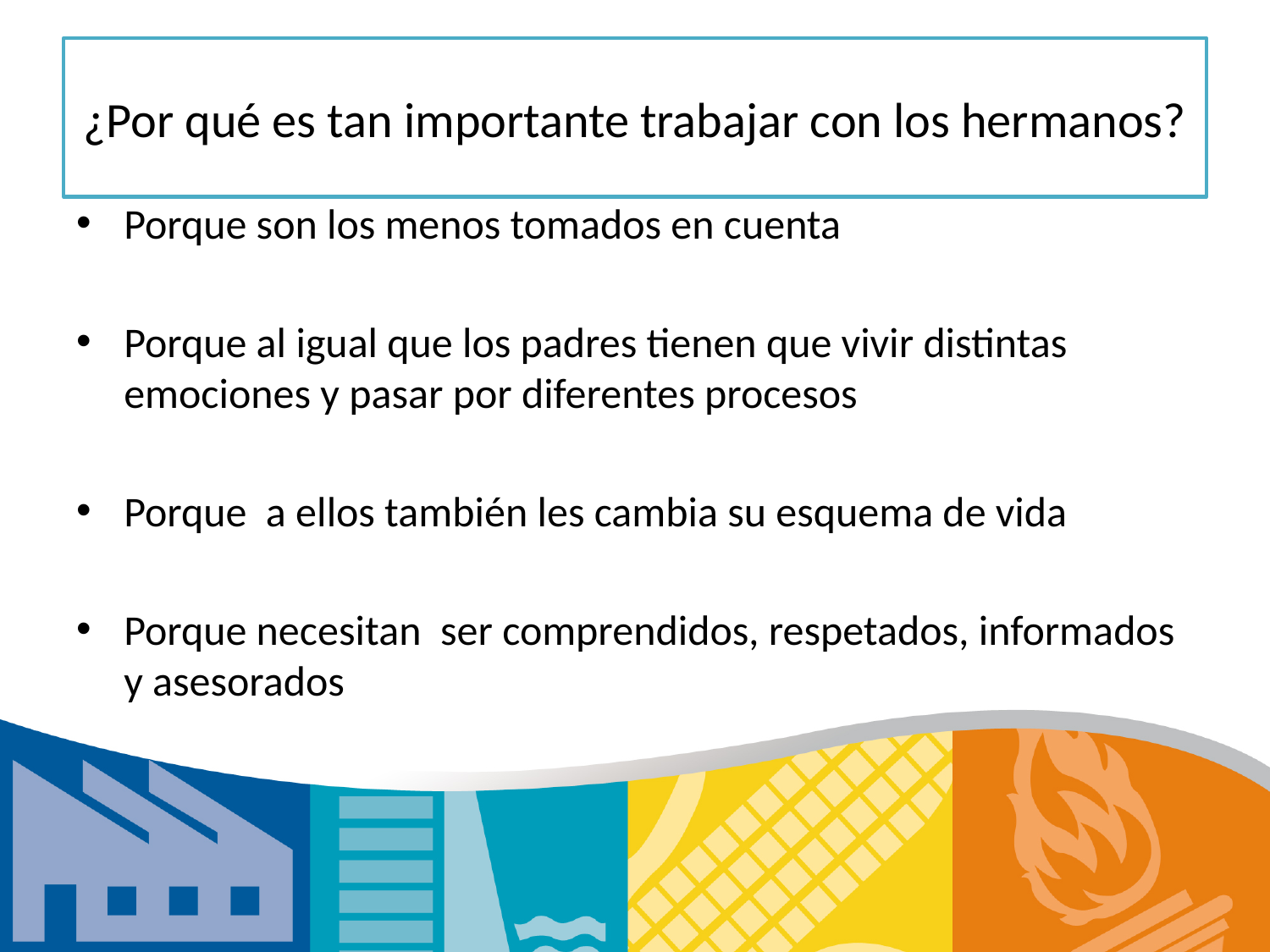

# ¿Por qué es tan importante trabajar con los hermanos?
Porque son los menos tomados en cuenta

Porque al igual que los padres tienen que vivir distintas emociones y pasar por diferentes procesos

Porque  a ellos también les cambia su esquema de vida

Porque necesitan  ser comprendidos, respetados, informados y asesorados